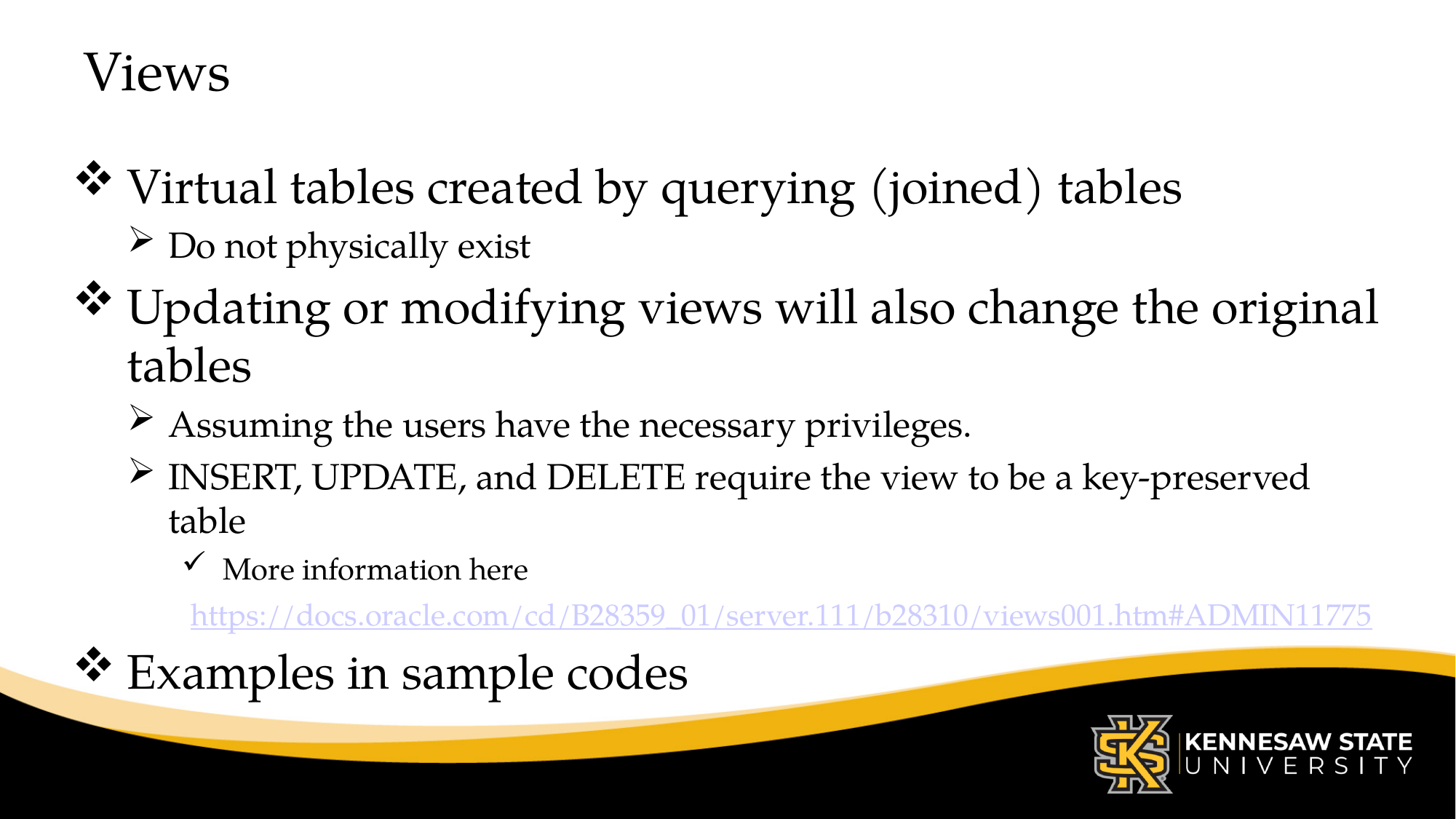

# Views
Virtual tables created by querying (joined) tables
Do not physically exist
Updating or modifying views will also change the original tables
Assuming the users have the necessary privileges.
INSERT, UPDATE, and DELETE require the view to be a key-preserved table
More information here
https://docs.oracle.com/cd/B28359_01/server.111/b28310/views001.htm#ADMIN11775
Examples in sample codes